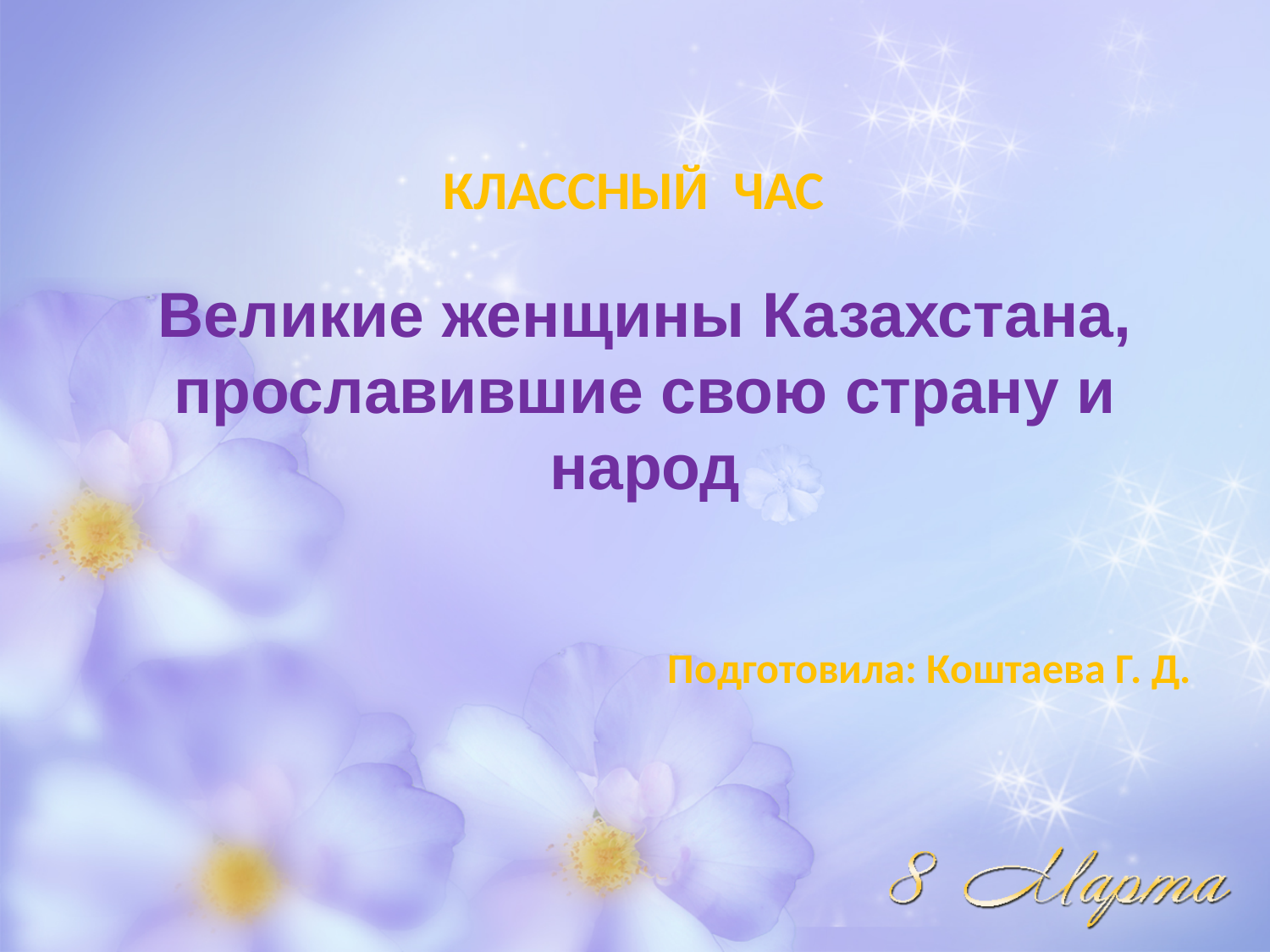

# КЛАССНЫЙ  ЧАС
Великие женщины Казахстана,
прославившие свою страну и народ
Подготовила: Коштаева Г. Д.